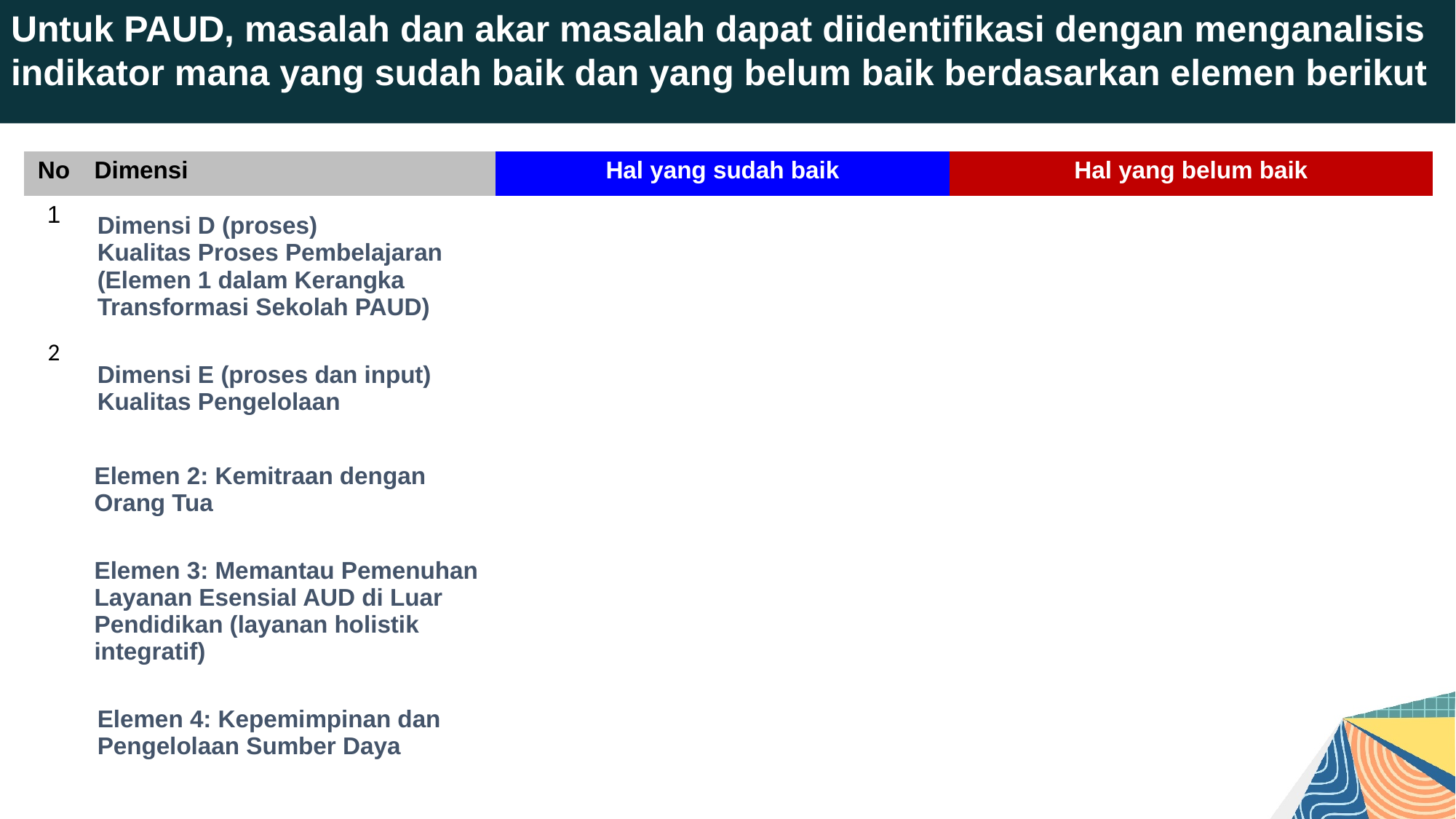

Untuk PAUD, masalah dan akar masalah dapat diidentifikasi dengan menganalisis indikator mana yang sudah baik dan yang belum baik berdasarkan elemen berikut
| No | Dimensi | Hal yang sudah baik | Hal yang belum baik |
| --- | --- | --- | --- |
| 1 | Dimensi D (proses) Kualitas Proses Pembelajaran (Elemen 1 dalam Kerangka Transformasi Sekolah PAUD) |  |  |
| 2 | Dimensi E (proses dan input) Kualitas Pengelolaan |  |  |
|  | Elemen 2: Kemitraan dengan Orang Tua |  |  |
|  | Elemen 3: Memantau Pemenuhan Layanan Esensial AUD di Luar Pendidikan (layanan holistik integratif) |  |  |
|  | Elemen 4: Kepemimpinan dan Pengelolaan Sumber Daya |  |  |